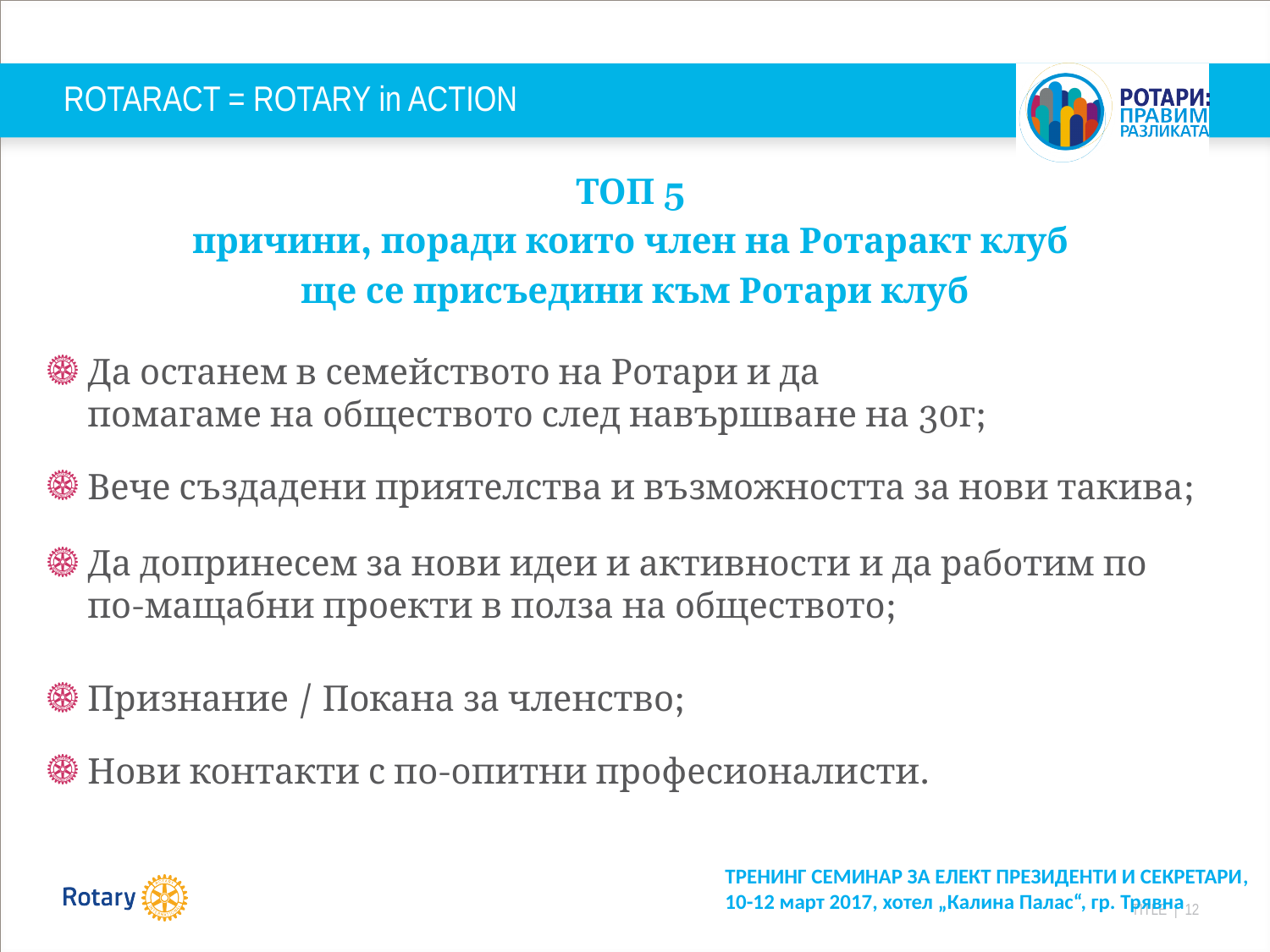

# ROTARACT = ROTARY in ACTION
ТОП 5
причини, поради които член на Ротаракт клуб
ще се присъедини към Ротари клуб
Да останем в семейството на Ротари и да
помагаме на обществото след навършване на 30г;
Вече създадени приятелства и възможността за нови такива;

Да допринесем за нови идеи и активности и да работим по
по-мащабни проекти в полза на обществото;
Признание / Покана за членство;
Нови контакти с по-опитни професионалисти.